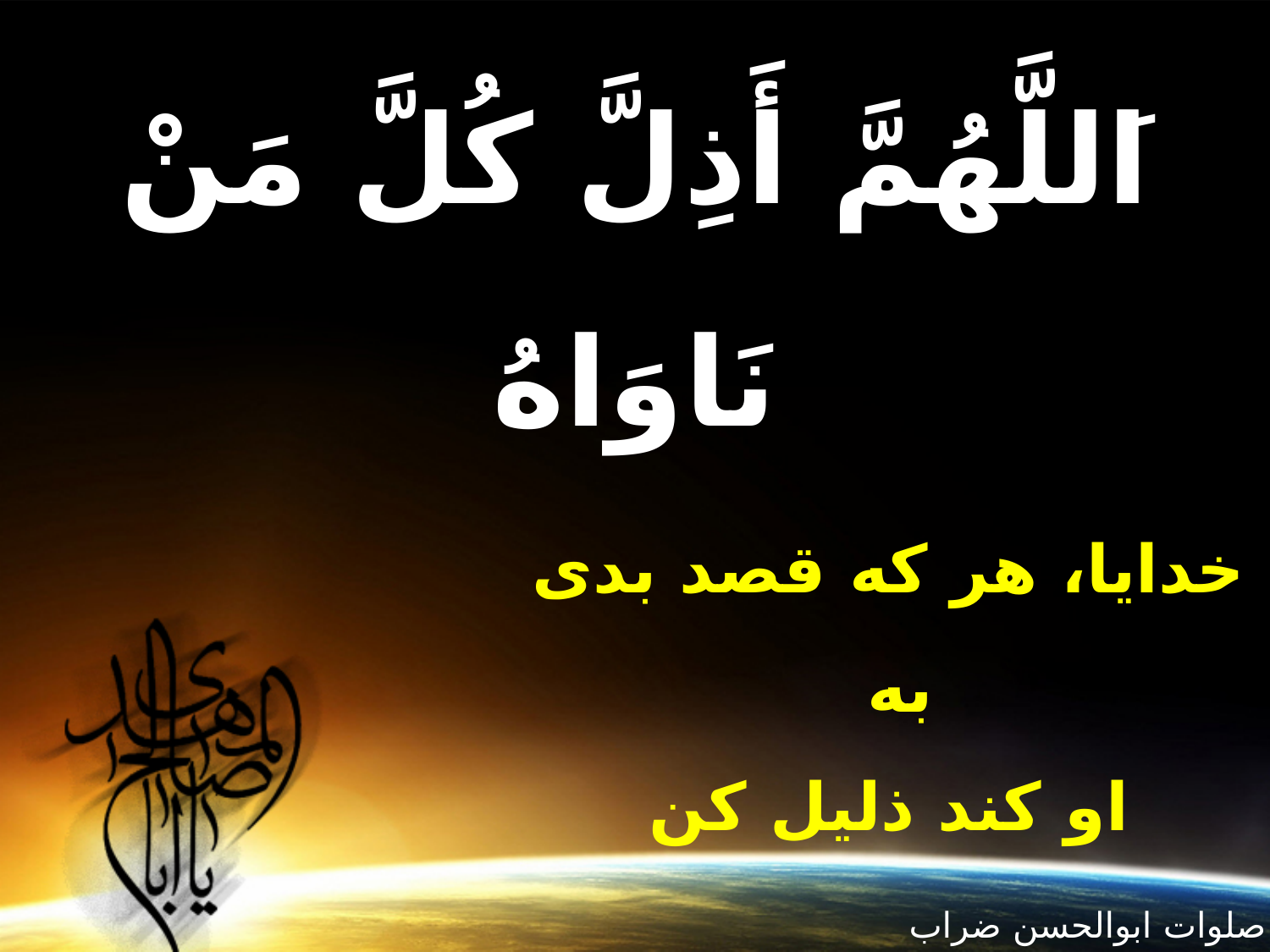

اَللَّهُمَّ أَذِلَّ كُلَّ مَنْ نَاوَاهُ
خدايا، هر كه قصد بدى به
او كند ذليل كن